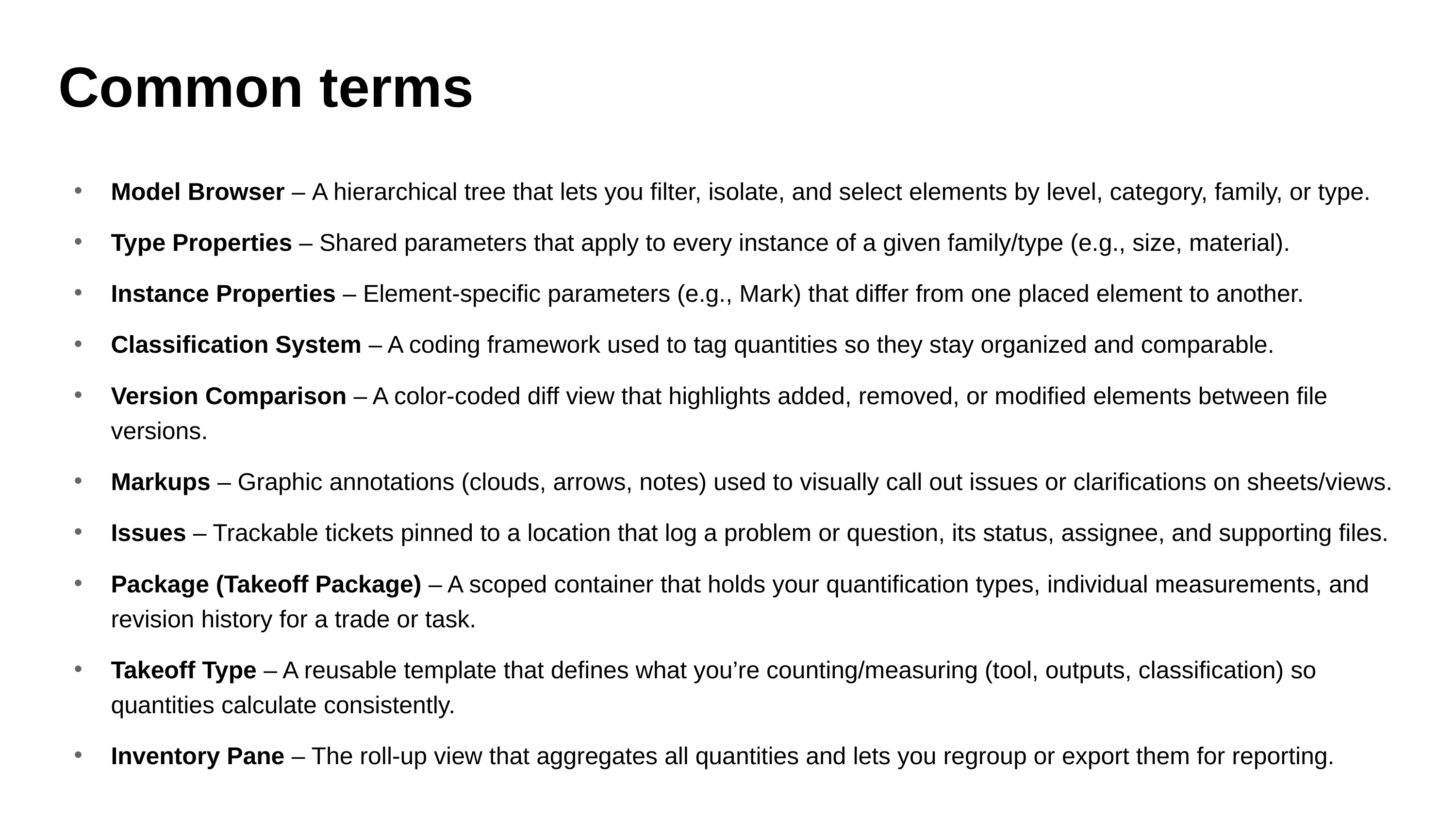

# Common terms
Model Browser – A hierarchical tree that lets you filter, isolate, and select elements by level, category, family, or type.
Type Properties – Shared parameters that apply to every instance of a given family/type (e.g., size, material).
Instance Properties – Element-specific parameters (e.g., Mark) that differ from one placed element to another.
Classification System – A coding framework used to tag quantities so they stay organized and comparable.
Version Comparison – A color‑coded diff view that highlights added, removed, or modified elements between file versions.
Markups – Graphic annotations (clouds, arrows, notes) used to visually call out issues or clarifications on sheets/views.
Issues – Trackable tickets pinned to a location that log a problem or question, its status, assignee, and supporting files.
Package (Takeoff Package) – A scoped container that holds your quantification types, individual measurements, and revision history for a trade or task.
Takeoff Type – A reusable template that defines what you’re counting/measuring (tool, outputs, classification) so quantities calculate consistently.
Inventory Pane – The roll‑up view that aggregates all quantities and lets you regroup or export them for reporting.